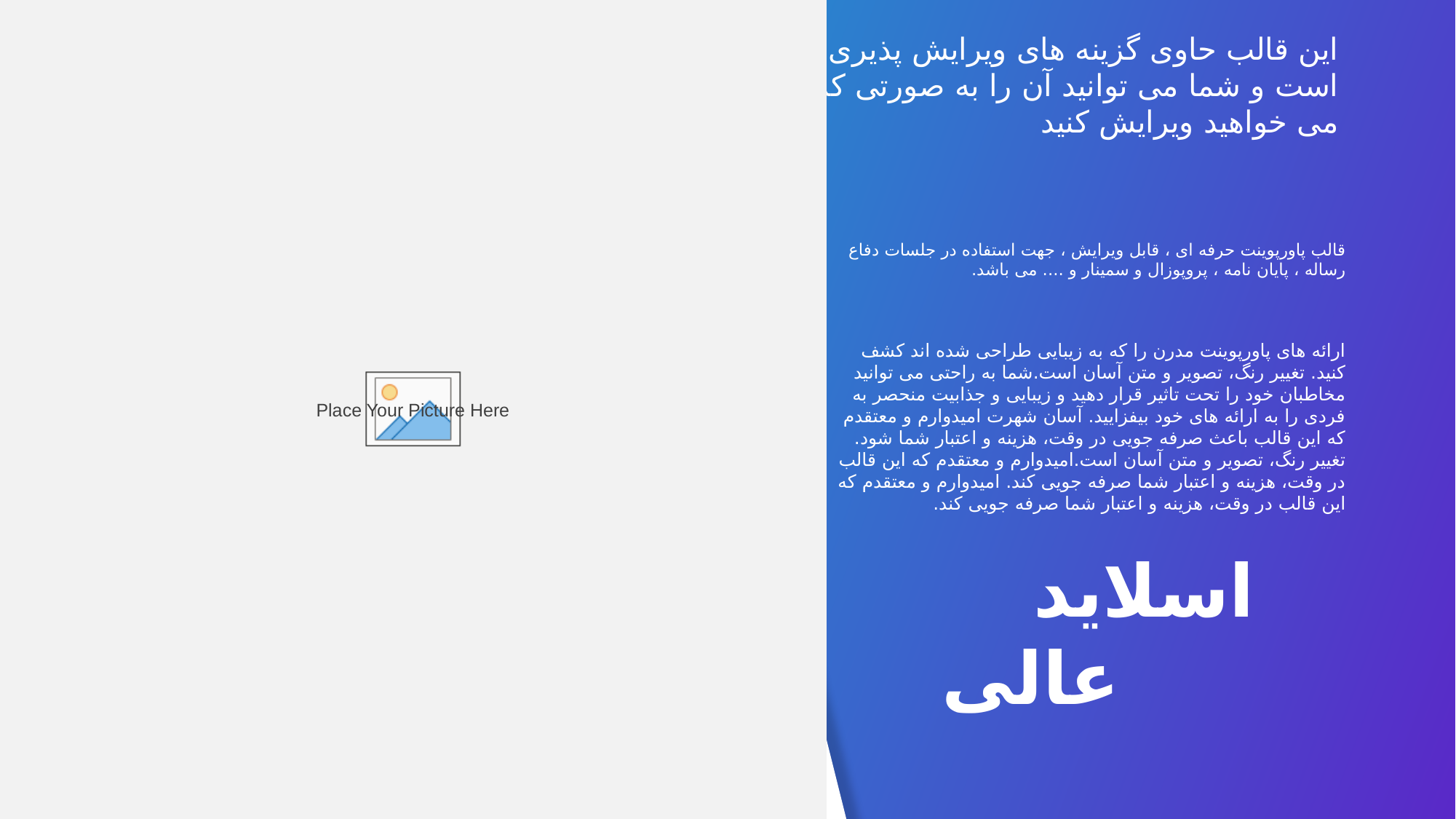

این قالب حاوی گزینه های ویرایش پذیری است و شما می توانید آن را به صورتی که می خواهید ویرایش کنید
قالب پاورپوينت حرفه ای ، قابل ویرایش ، جهت استفاده در جلسات دفاع رساله ، پایان نامه ، پروپوزال و سمینار و .... می باشد.

ارائه های پاورپوینت مدرن را که به زیبایی طراحی شده اند کشف کنید. تغییر رنگ، تصویر و متن آسان است.شما به راحتی می توانید مخاطبان خود را تحت تاثیر قرار دهید و زیبایی و جذابیت منحصر به فردی را به ارائه های خود بیفزایید. آسان شهرت امیدوارم و معتقدم که این قالب باعث صرفه جویی در وقت، هزینه و اعتبار شما شود. تغییر رنگ، تصویر و متن آسان است.امیدوارم و معتقدم که این قالب در وقت، هزینه و اعتبار شما صرفه جویی کند. امیدوارم و معتقدم که این قالب در وقت، هزینه و اعتبار شما صرفه جویی کند.
اسلاید
عالی